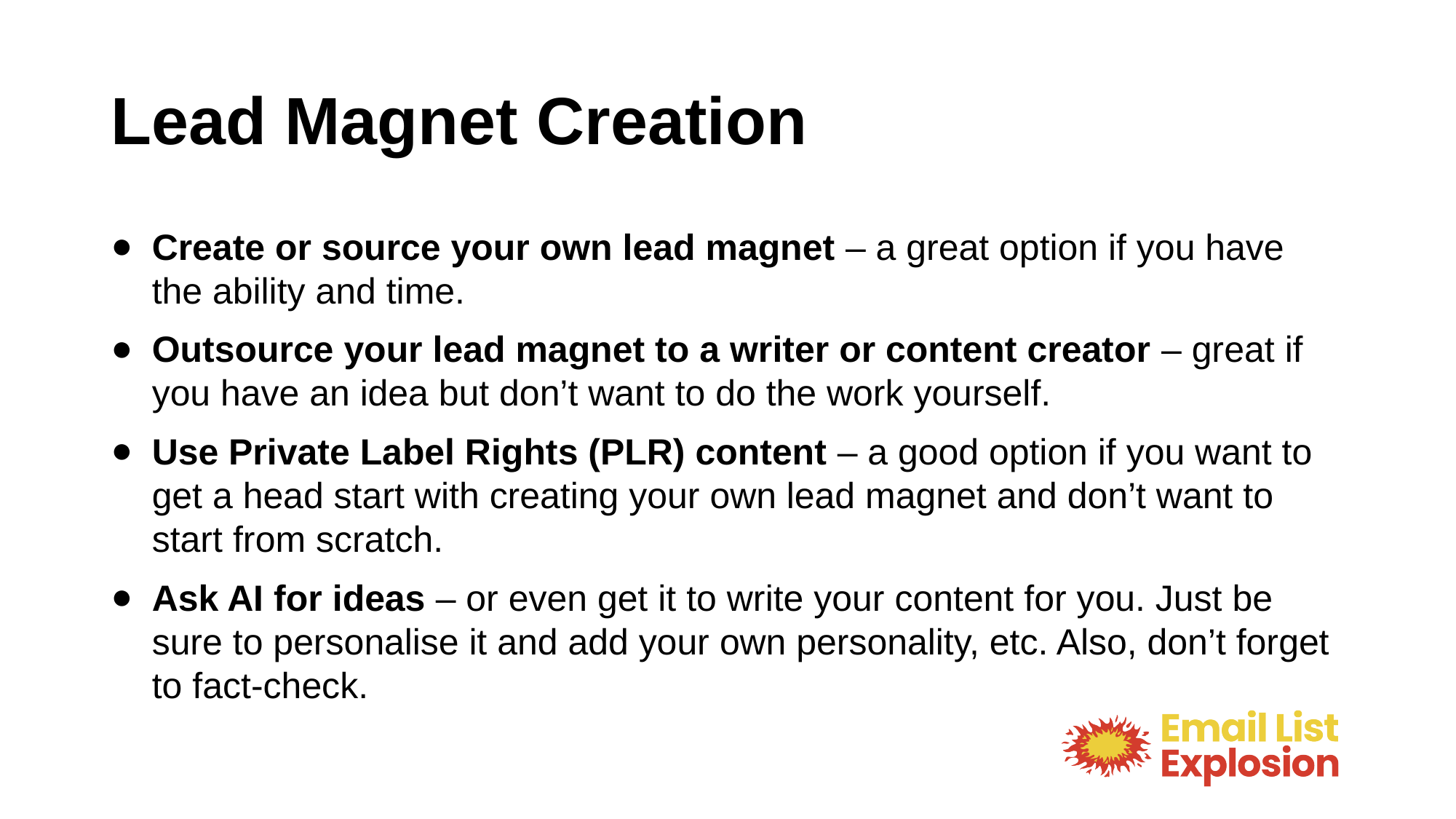

# Lead Magnet Creation
Create or source your own lead magnet – a great option if you have the ability and time.
Outsource your lead magnet to a writer or content creator – great if you have an idea but don’t want to do the work yourself.
Use Private Label Rights (PLR) content – a good option if you want to get a head start with creating your own lead magnet and don’t want to start from scratch.
Ask AI for ideas – or even get it to write your content for you. Just be sure to personalise it and add your own personality, etc. Also, don’t forget to fact-check.